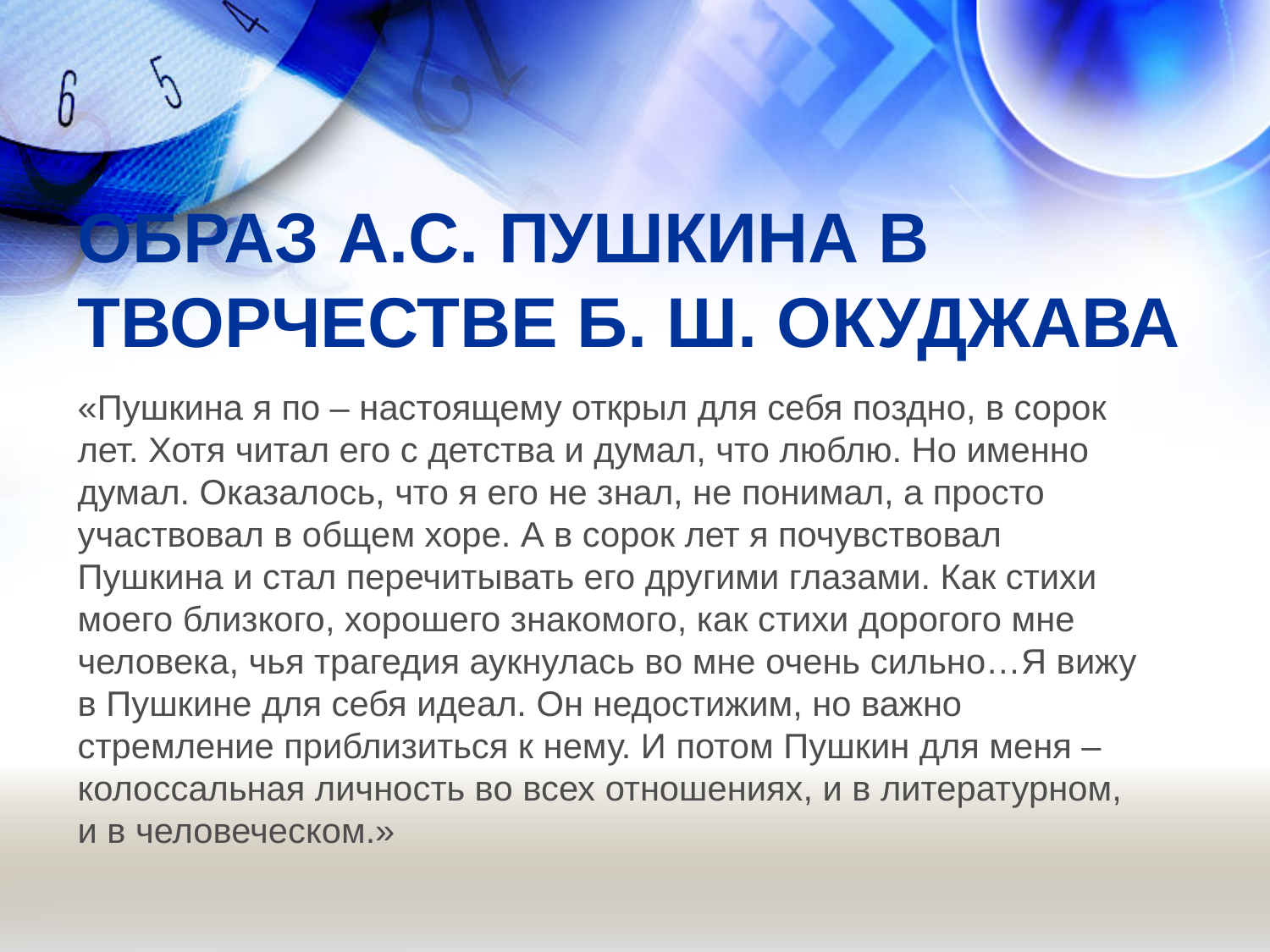

# Образ А.С. Пушкина в творчестве Б. Ш. Окуджава
«Пушкина я по – настоящему открыл для себя поздно, в сорок лет. Хотя читал его с детства и думал, что люблю. Но именно думал. Оказалось, что я его не знал, не понимал, а просто участвовал в общем хоре. А в сорок лет я почувствовал Пушкина и стал перечитывать его другими глазами. Как стихи моего близкого, хорошего знакомого, как стихи дорогого мне человека, чья трагедия аукнулась во мне очень сильно…Я вижу в Пушкине для себя идеал. Он недостижим, но важно стремление приблизиться к нему. И потом Пушкин для меня – колоссальная личность во всех отношениях, и в литературном, и в человеческом.»